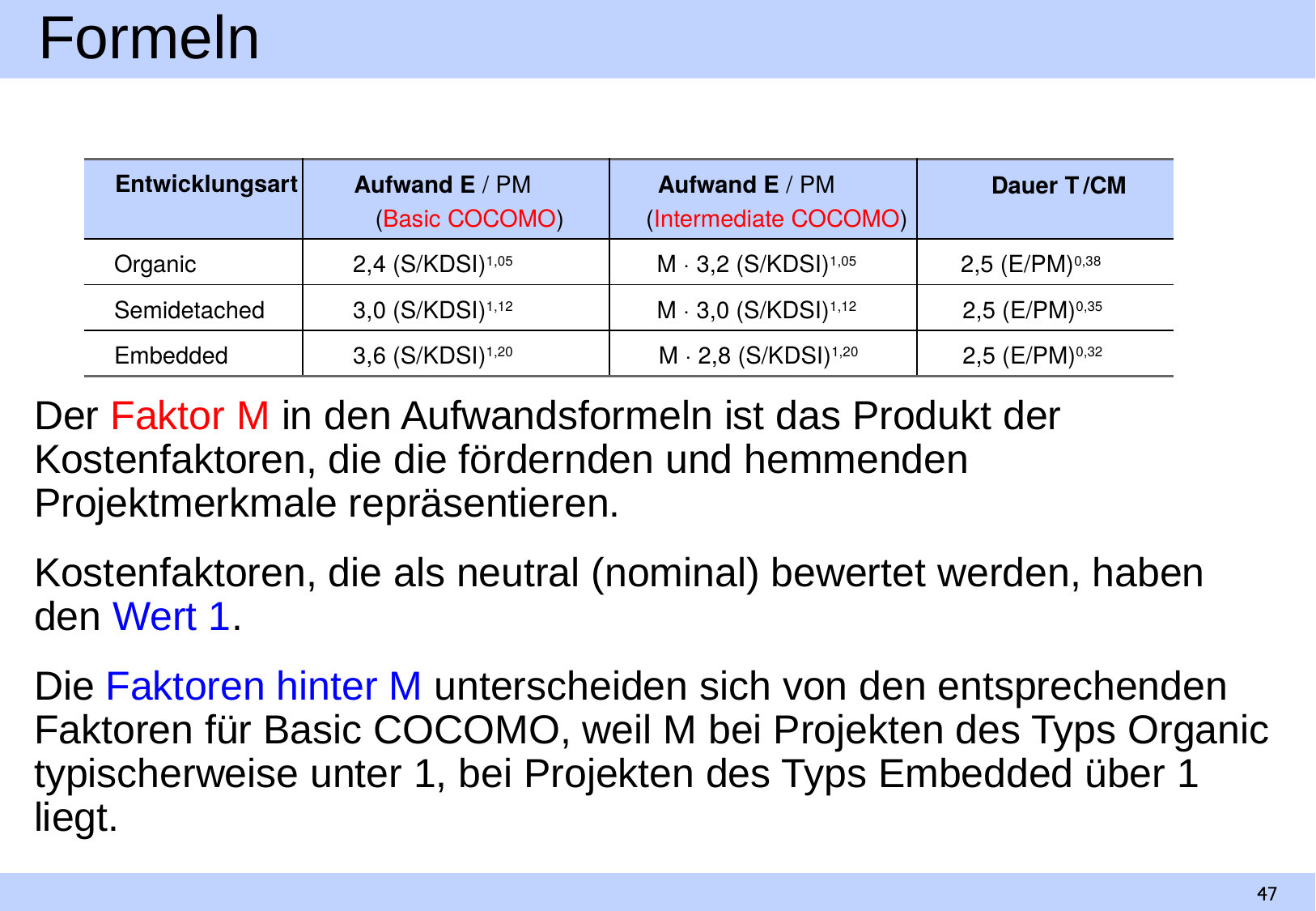

# Formeln

| Entwicklungsart | Aufwand E / PM    (Basic COCOMO) | Aufwand E / PM     (Intermediate COCOMO) | Dauer T /CM |
| --- | --- | --- | --- |
| Organic | 2,4 (S/KDSI)1,05 | M · 3,2 (S/KDSI)1,05 | 2,5 (E/PM)0,38 |
| Semidetached | 3,0 (S/KDSI)1,12 | M · 3,0 (S/KDSI)1,12 | 2,5 (E/PM)0,35 |
| Embedded | 3,6 (S/KDSI)1,20 | M · 2,8 (S/KDSI)1,20 | 2,5 (E/PM)0,32 |
Der Faktor M in den Aufwandsformeln ist das Produkt der Kostenfaktoren, die die fördernden und hemmenden Projektmerkmale repräsentieren.
Kostenfaktoren, die als neutral (nominal) bewertet werden, haben den Wert 1.
Die Faktoren hinter M unterscheiden sich von den entsprechenden Faktoren für Basic COCOMO, weil M bei Projekten des Typs Organic typischerweise unter 1, bei Projekten des Typs Embedded über 1 liegt.
47